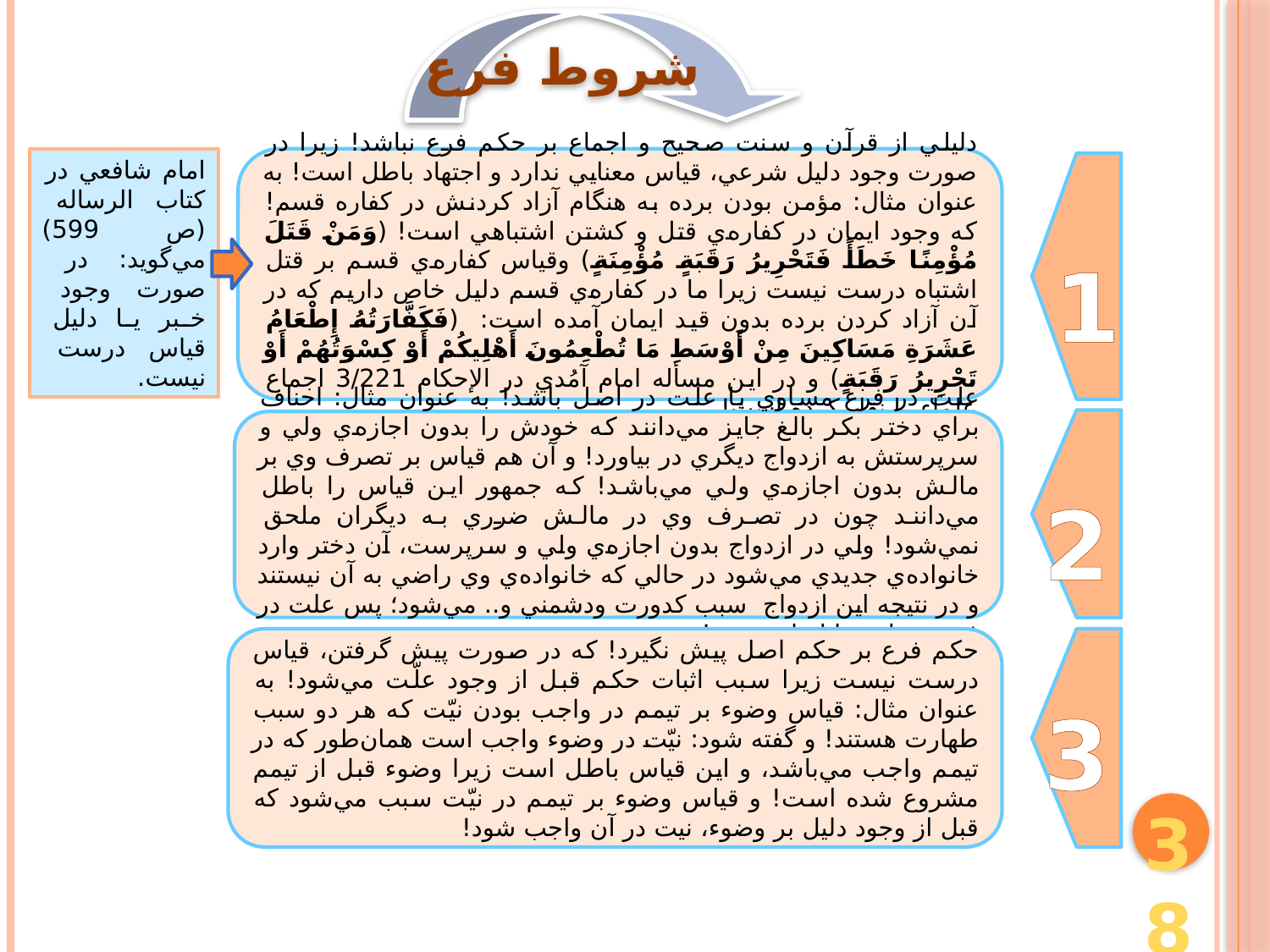

شروط فرع
امام شافعي در كتاب الرساله (ص 599) مي‌گويد: در صورت وجود خبر يا دليل قياس درست نيست.
دليلي از قرآن و سنت صحيح و اجماع بر حكم فرع نباشد! زيرا در صورت وجود دليل شرعي، قياس معنايي ندارد و اجتهاد باطل است! به عنوان مثال: مؤمن بودن برده به هنگام آزاد كردنش در كفاره قسم! كه وجود ايمان در كفاره‌ي قتل و كشتن اشتباهي است! (وَمَنْ قَتَلَ مُؤْمِنًا خَطَأً فَتَحْرِيرُ رَقَبَةٍ مُؤْمِنَةٍ) وقياس كفاره‌ي قسم بر قتل اشتباه درست نيست زيرا ما در كفاره‌ي قسم دليل خاص داريم كه در آن آزاد كردن برده بدون قيد ايمان آمده است:  (فَكَفَّارَتُهُ إِطْعَامُ عَشَرَةِ مَسَاكِينَ مِنْ أَوْسَطِ مَا تُطْعِمُونَ أَهْلِيكُمْ أَوْ كِسْوَتُهُمْ أَوْ تَحْرِيرُ رَقَبَةٍ) و در اين مسأله امام آمُدي در الإحكام 3/221 اجماع علماء را نقل كرده‌ است!

1

علت در فرع مساوي با علت در اصل باشد! به عنوان مثال: احناف براي دختر بكر بالغ جايز مي‌دانند كه خودش را بدون اجازه‌ي ولي و سرپرستش به ازدواج ديگري در بياورد! و آن هم قياس بر تصرف وي بر مالش بدون اجازه‌ي ولي مي‌باشد! كه جمهور اين قياس را باطل مي‌دانند چون در تصرف وي در مالش ضرري به ديگران ملحق نمي‌شود! ولي در ازدواج بدون اجازه‌ي ولي و سرپرست، آن دختر وارد خانواده‌ي جديدي مي‌شود در حالي كه خانواده‌ي وي راضي به آن نيستند و در نتيجه اين ازدواج  سبب كدورت ودشمني و.. مي‌شود؛ پس علت در فرع مساوي با اصل نيست!
2
حكم فرع بر حكم اصل پيش نگيرد! كه در صورت پيش گرفتن، قياس درست نيست زيرا سبب اثبات حكم قبل از وجود علّت مي‌شود! به عنوان مثال: قياس وضوء بر تيمم در واجب بودن نيّت كه هر دو سبب طهارت هستند! و گفته شود: نيّت در وضوء واجب است همان‌طور كه در تيمم واجب مي‌باشد، و اين قياس باطل است زيرا وضوء قبل از تيمم مشروع شده است! و قياس وضوء بر تيمم در نيّت سبب مي‌شود كه قبل از وجود دليل بر وضوء، نيت در آن واجب شود!

3
38